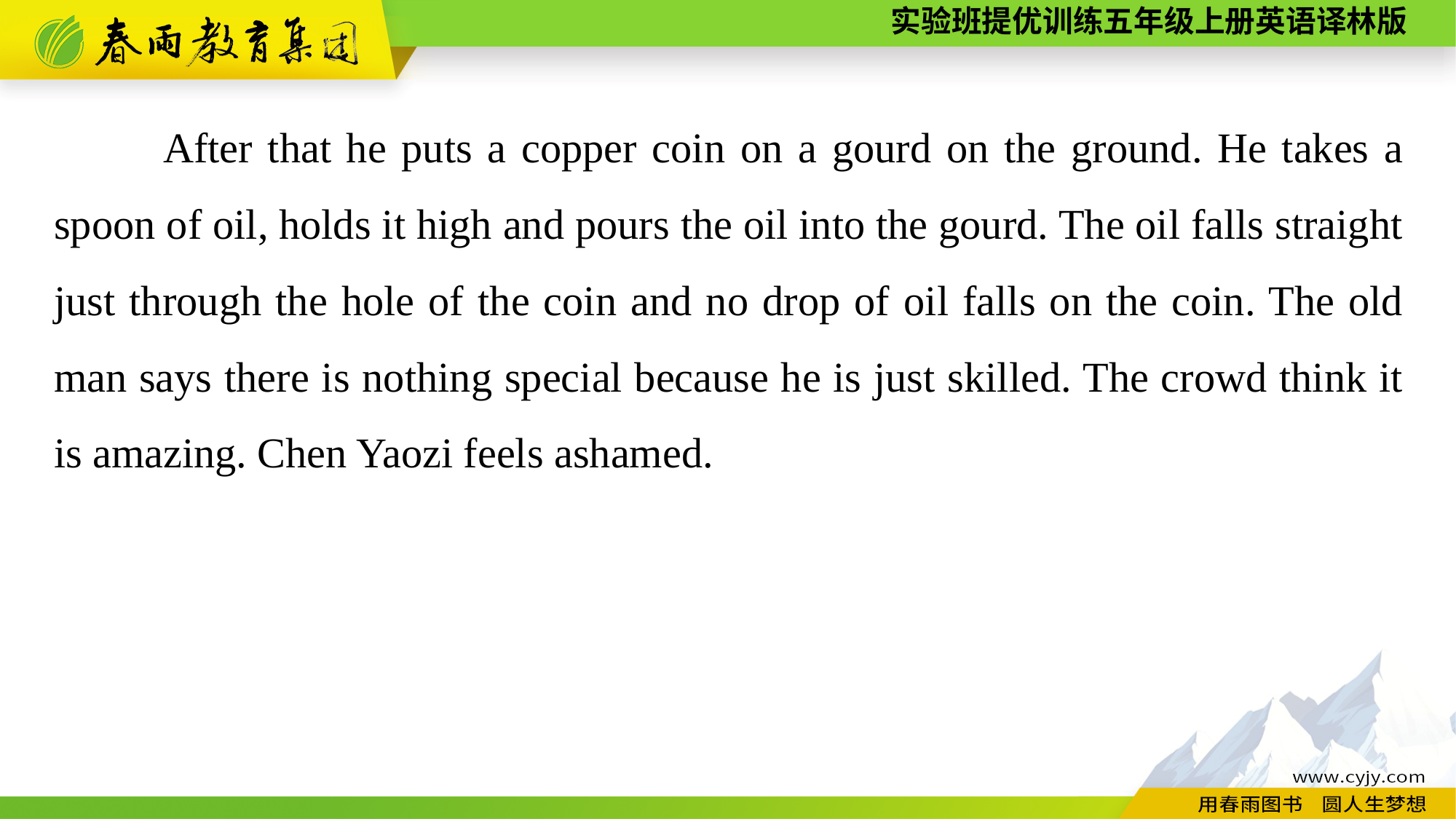

After that he puts a copper coin on a gourd on the ground. He takes a spoon of oil, holds it high and pours the oil into the gourd. The oil falls straight just through the hole of the coin and no drop of oil falls on the coin. The old man says there is nothing special because he is just skilled. The crowd think it is amazing. Chen Yaozi feels ashamed.